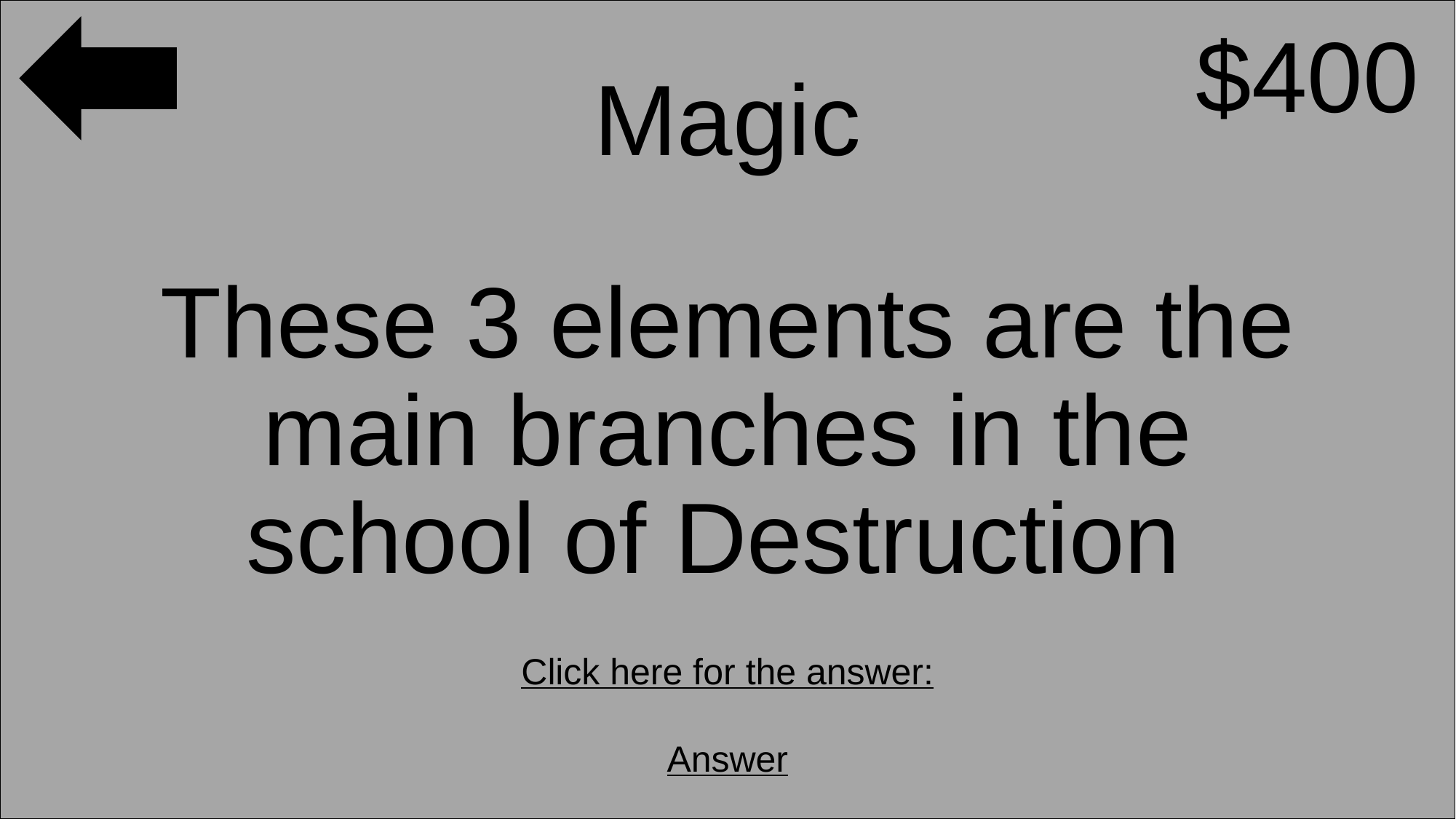

$400

#
Magic

These 3 elements are the main branches in the school of Destruction

Click here for the answer:

Answer